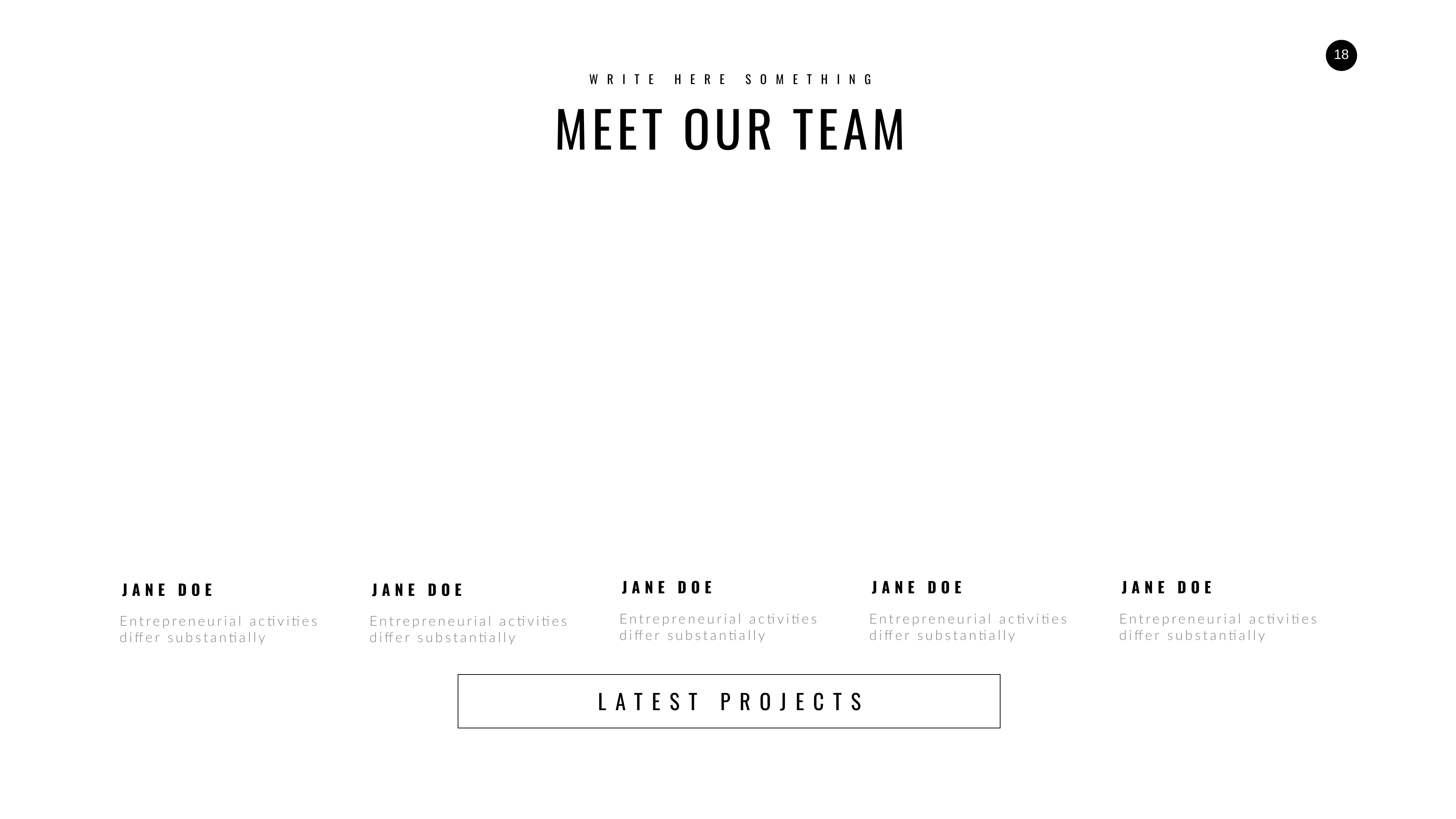

WRITE HERE SOMETHING
MEET OUR TEAM

JANE DOE
JANE DOE
JANE DOE
JANE DOE
JANE DOE
Entrepreneurial activities differ substantially
Entrepreneurial activities differ substantially
Entrepreneurial activities differ substantially
Entrepreneurial activities differ substantially
Entrepreneurial activities differ substantially

LATEST PROJECTS